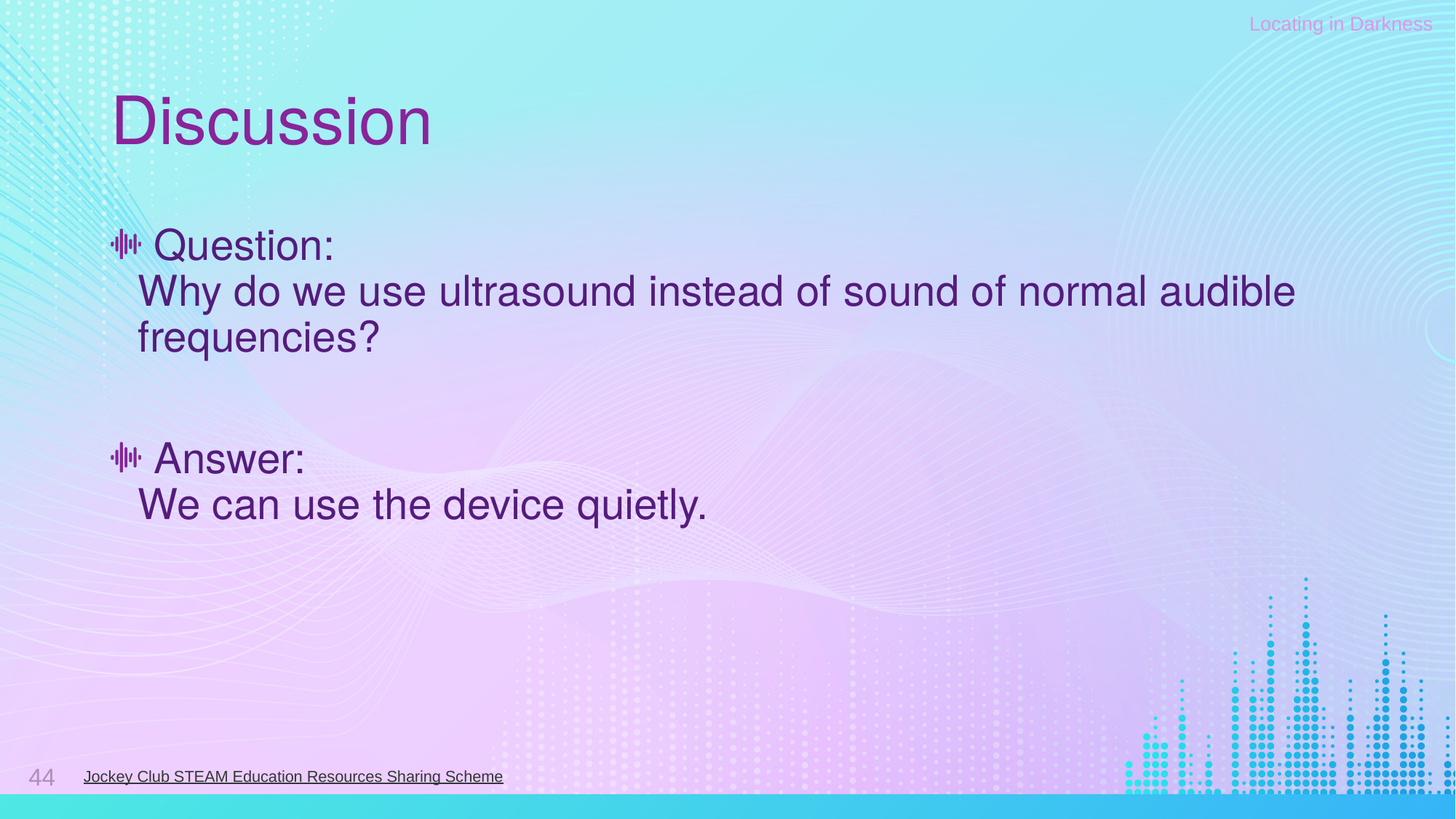

# Discussion
Question:
Why do we use ultrasound instead of sound of normal audible frequencies?

Answer:
We can use the device quietly.

44